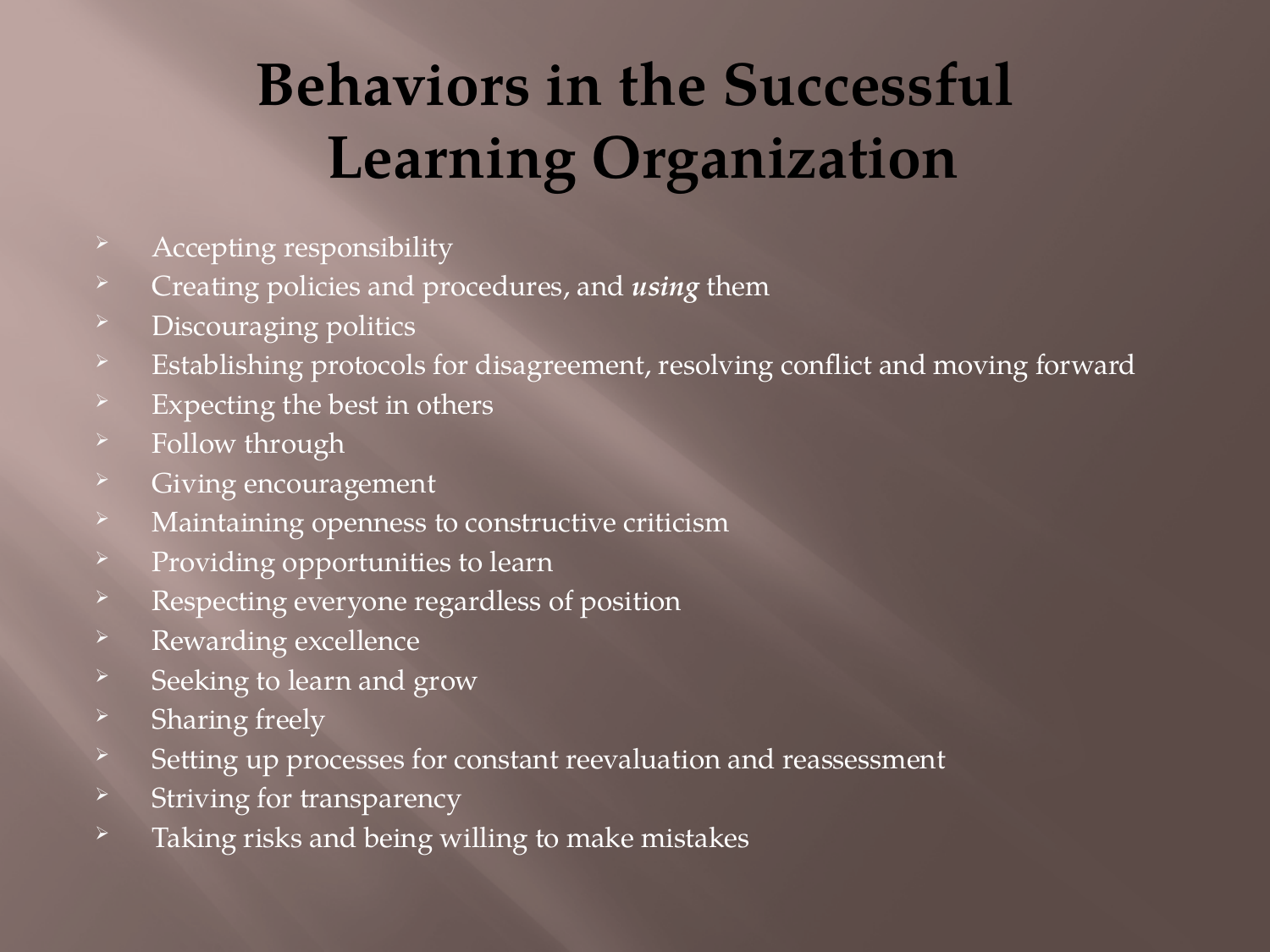

# Behaviors in the Successful Learning Organization
Accepting responsibility
Creating policies and procedures, and using them
Discouraging politics
Establishing protocols for disagreement, resolving conflict and moving forward
Expecting the best in others
Follow through
Giving encouragement
Maintaining openness to constructive criticism
Providing opportunities to learn
Respecting everyone regardless of position
Rewarding excellence
Seeking to learn and grow
Sharing freely
Setting up processes for constant reevaluation and reassessment
Striving for transparency
Taking risks and being willing to make mistakes